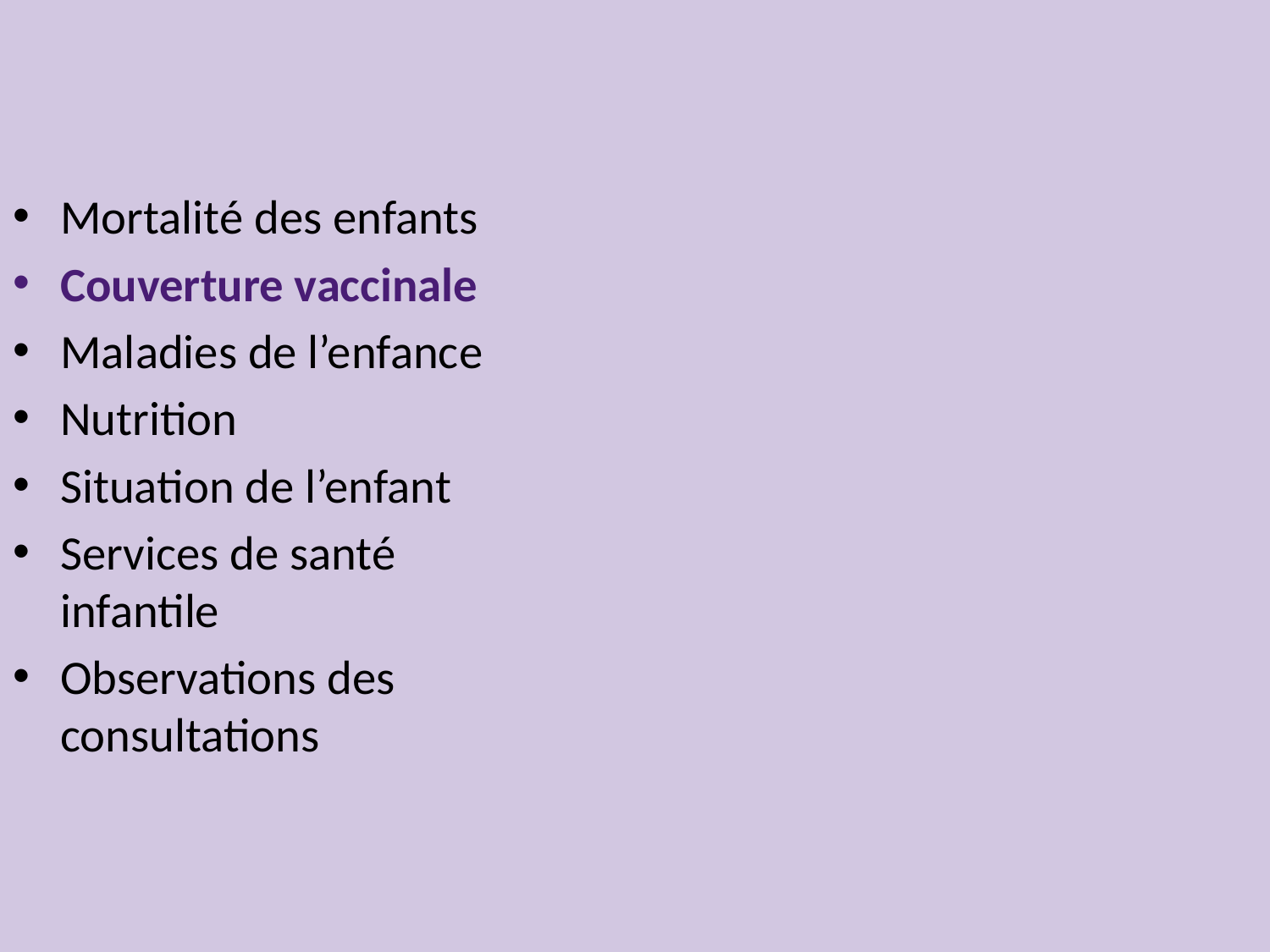

Mortalité des enfants
Couverture vaccinale
Maladies de l’enfance
Nutrition
Situation de l’enfant
Services de santé infantile
Observations des consultations